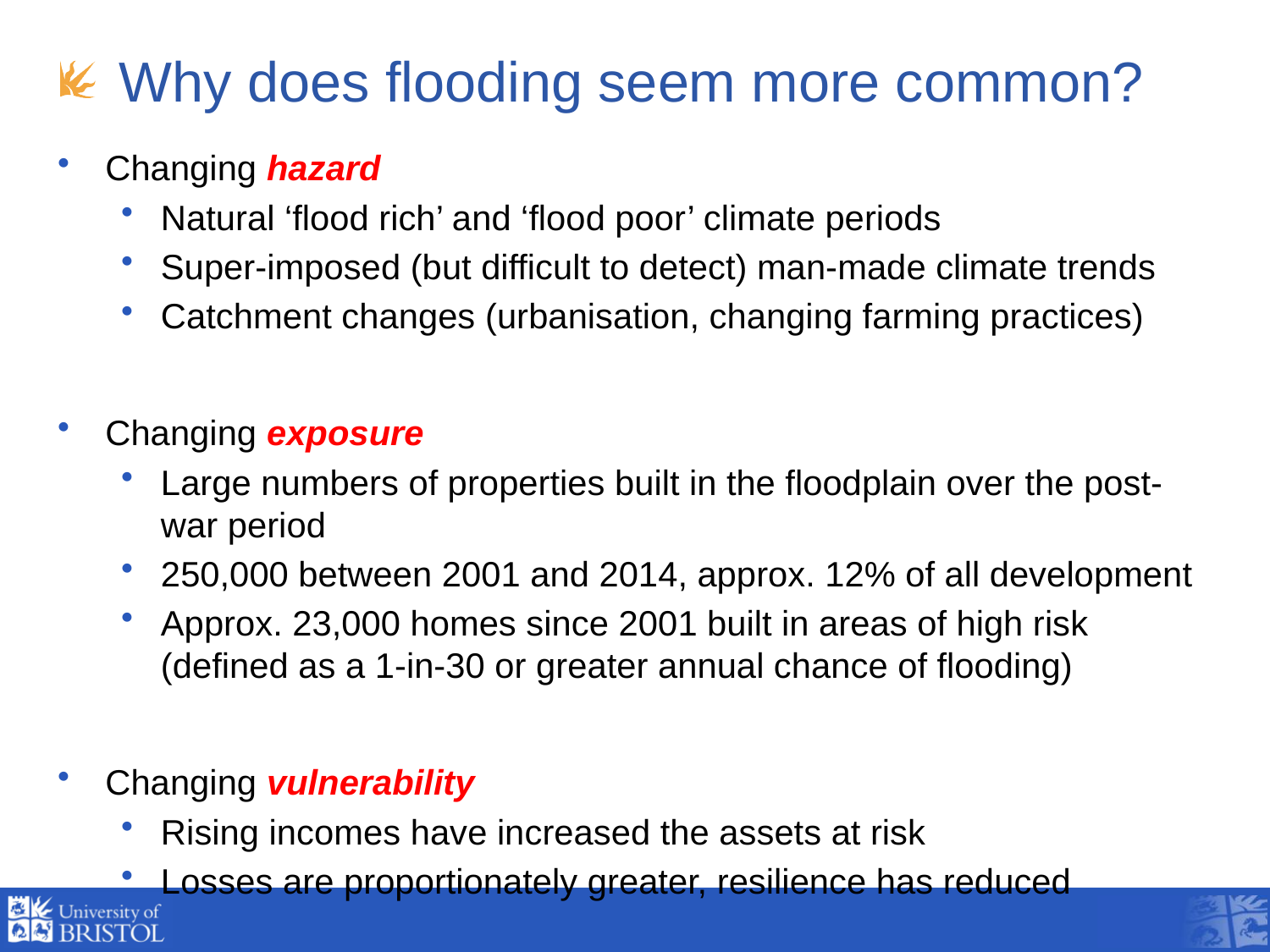

# Why does flooding seem more common?
Changing hazard
Natural ‘flood rich’ and ‘flood poor’ climate periods
Super-imposed (but difficult to detect) man-made climate trends
Catchment changes (urbanisation, changing farming practices)

Changing exposure
Large numbers of properties built in the floodplain over the post-war period
250,000 between 2001 and 2014, approx. 12% of all development
Approx. 23,000 homes since 2001 built in areas of high risk (defined as a 1-in-30 or greater annual chance of flooding)

Changing vulnerability
Rising incomes have increased the assets at risk
Losses are proportionately greater, resilience has reduced